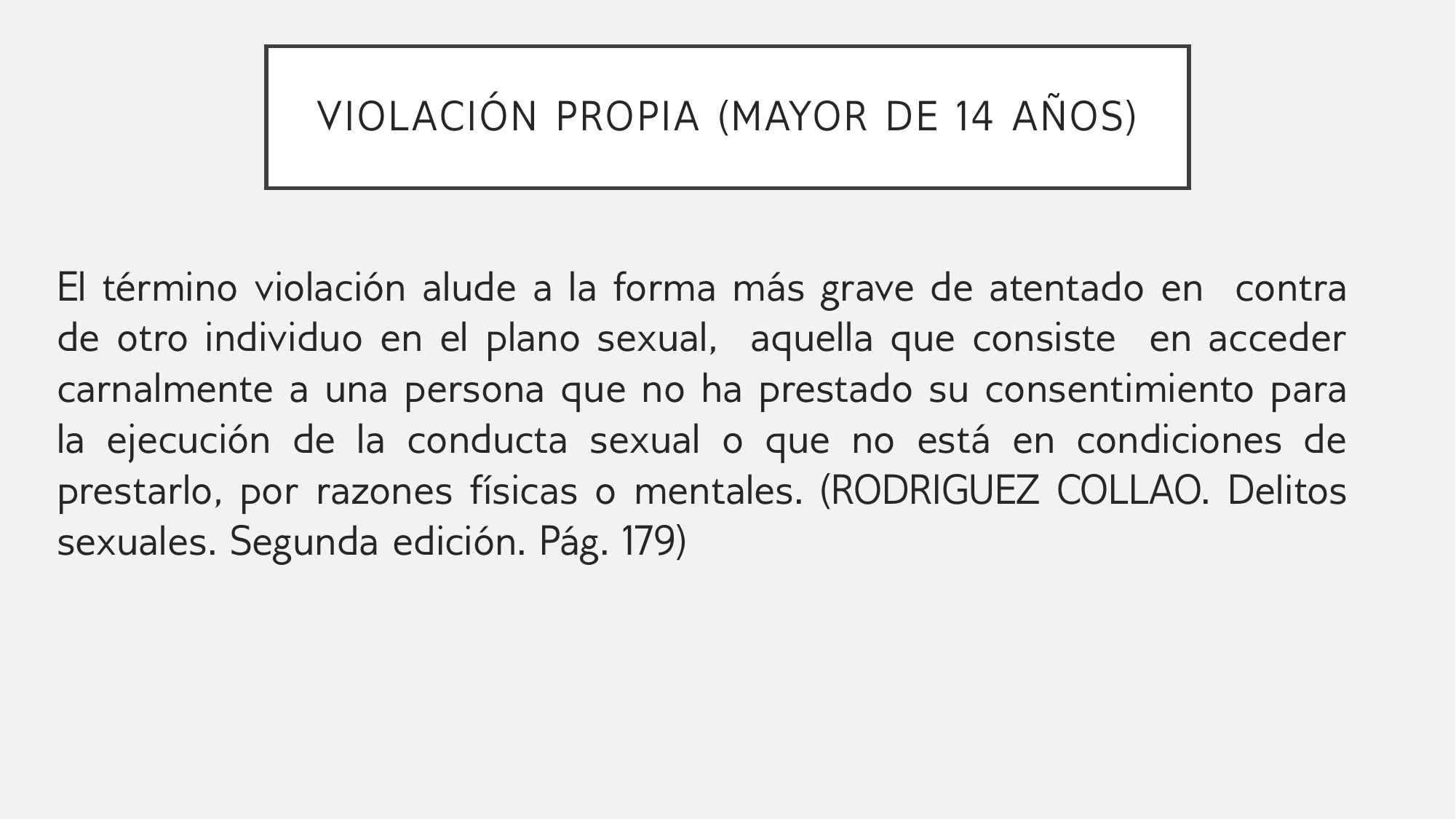

# VIOLACIÓN PROPIA (mayor de 14 años)
El término violación alude a la forma más grave de atentado en  contra de otro individuo en el plano sexual,  aquella que consiste  en acceder carnalmente a una persona que no ha prestado su consentimiento para la ejecución de la conducta sexual o que no está en condiciones de prestarlo, por razones físicas o mentales. (RODRIGUEZ COLLAO. Delitos sexuales. Segunda edición. Pág. 179)